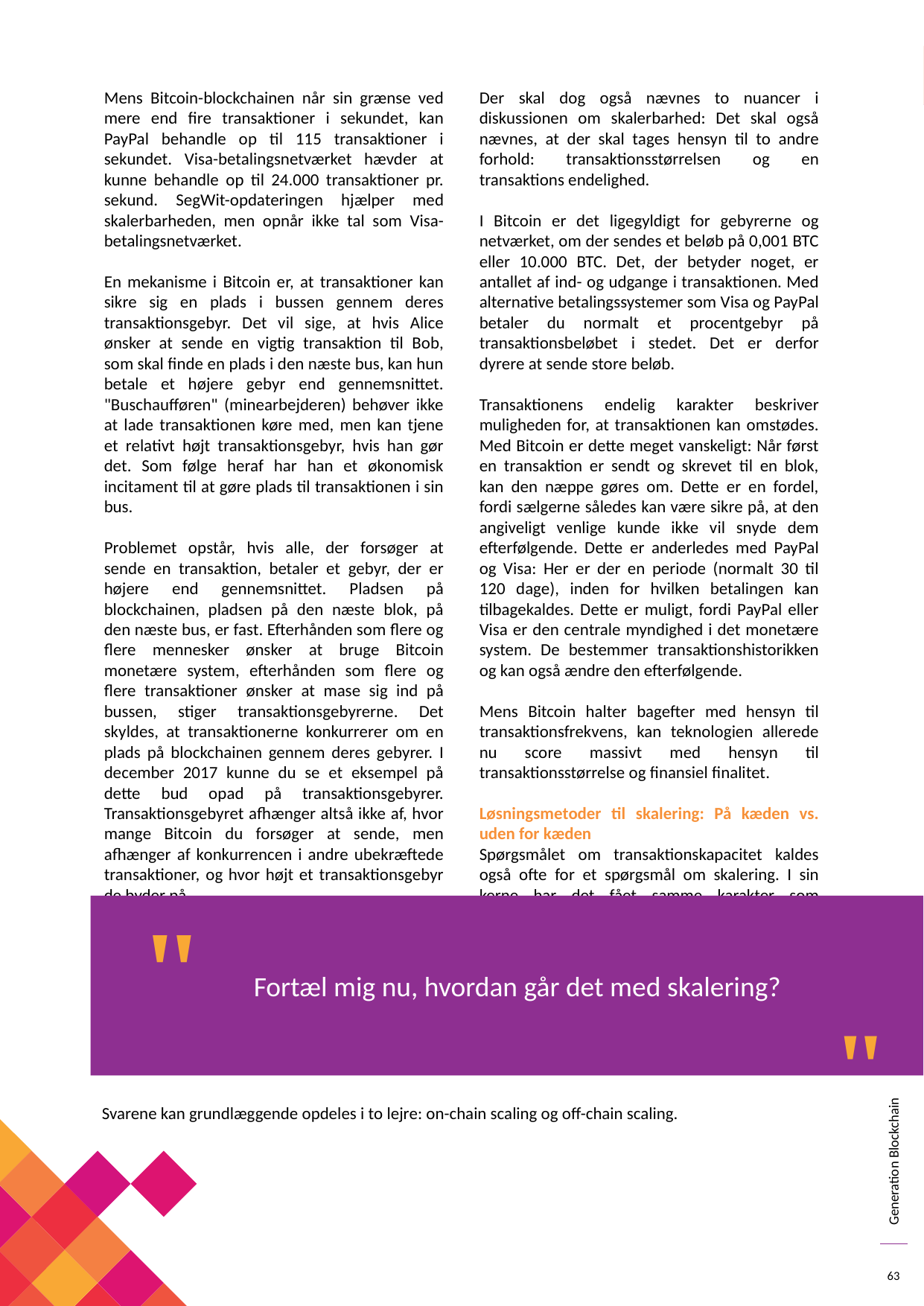

Mens Bitcoin-blockchainen når sin grænse ved mere end fire transaktioner i sekundet, kan PayPal behandle op til 115 transaktioner i sekundet. Visa-betalingsnetværket hævder at kunne behandle op til 24.000 transaktioner pr. sekund. SegWit-opdateringen hjælper med skalerbarheden, men opnår ikke tal som Visa-betalingsnetværket.

En mekanisme i Bitcoin er, at transaktioner kan sikre sig en plads i bussen gennem deres transaktionsgebyr. Det vil sige, at hvis Alice ønsker at sende en vigtig transaktion til Bob, som skal finde en plads i den næste bus, kan hun betale et højere gebyr end gennemsnittet. "Buschaufføren" (minearbejderen) behøver ikke at lade transaktionen køre med, men kan tjene et relativt højt transaktionsgebyr, hvis han gør det. Som følge heraf har han et økonomisk incitament til at gøre plads til transaktionen i sin bus.

Problemet opstår, hvis alle, der forsøger at sende en transaktion, betaler et gebyr, der er højere end gennemsnittet. Pladsen på blockchainen, pladsen på den næste blok, på den næste bus, er fast. Efterhånden som flere og flere mennesker ønsker at bruge Bitcoin monetære system, efterhånden som flere og flere transaktioner ønsker at mase sig ind på bussen, stiger transaktionsgebyrerne. Det skyldes, at transaktionerne konkurrerer om en plads på blockchainen gennem deres gebyrer. I december 2017 kunne du se et eksempel på dette bud opad på transaktionsgebyrer. Transaktionsgebyret afhænger altså ikke af, hvor mange Bitcoin du forsøger at sende, men afhænger af konkurrencen i andre ubekræftede transaktioner, og hvor højt et transaktionsgebyr de byder på.

Der skal dog også nævnes to nuancer i diskussionen om skalerbarhed: Det skal også nævnes, at der skal tages hensyn til to andre forhold: transaktionsstørrelsen og en transaktions endelighed.

I Bitcoin er det ligegyldigt for gebyrerne og netværket, om der sendes et beløb på 0,001 BTC eller 10.000 BTC. Det, der betyder noget, er antallet af ind- og udgange i transaktionen. Med alternative betalingssystemer som Visa og PayPal betaler du normalt et procentgebyr på transaktionsbeløbet i stedet. Det er derfor dyrere at sende store beløb.

Transaktionens endelig karakter beskriver muligheden for, at transaktionen kan omstødes. Med Bitcoin er dette meget vanskeligt: Når først en transaktion er sendt og skrevet til en blok, kan den næppe gøres om. Dette er en fordel, fordi sælgerne således kan være sikre på, at den angiveligt venlige kunde ikke vil snyde dem efterfølgende. Dette er anderledes med PayPal og Visa: Her er der en periode (normalt 30 til 120 dage), inden for hvilken betalingen kan tilbagekaldes. Dette er muligt, fordi PayPal eller Visa er den centrale myndighed i det monetære system. De bestemmer transaktionshistorikken og kan også ændre den efterfølgende.

Mens Bitcoin halter bagefter med hensyn til transaktionsfrekvens, kan teknologien allerede nu score massivt med hensyn til transaktionsstørrelse og finansiel finalitet.

Løsningsmetoder til skalering: På kæden vs. uden for kæden
Spørgsmålet om transaktionskapacitet kaldes også ofte for et spørgsmål om skalering. I sin kerne har det fået samme karakter som Gretchen-spørgsmålet i Goethes Faust:

"

Fortæl mig nu, hvordan går det med skalering?
"
Svarene kan grundlæggende opdeles i to lejre: on-chain scaling og off-chain scaling.

63